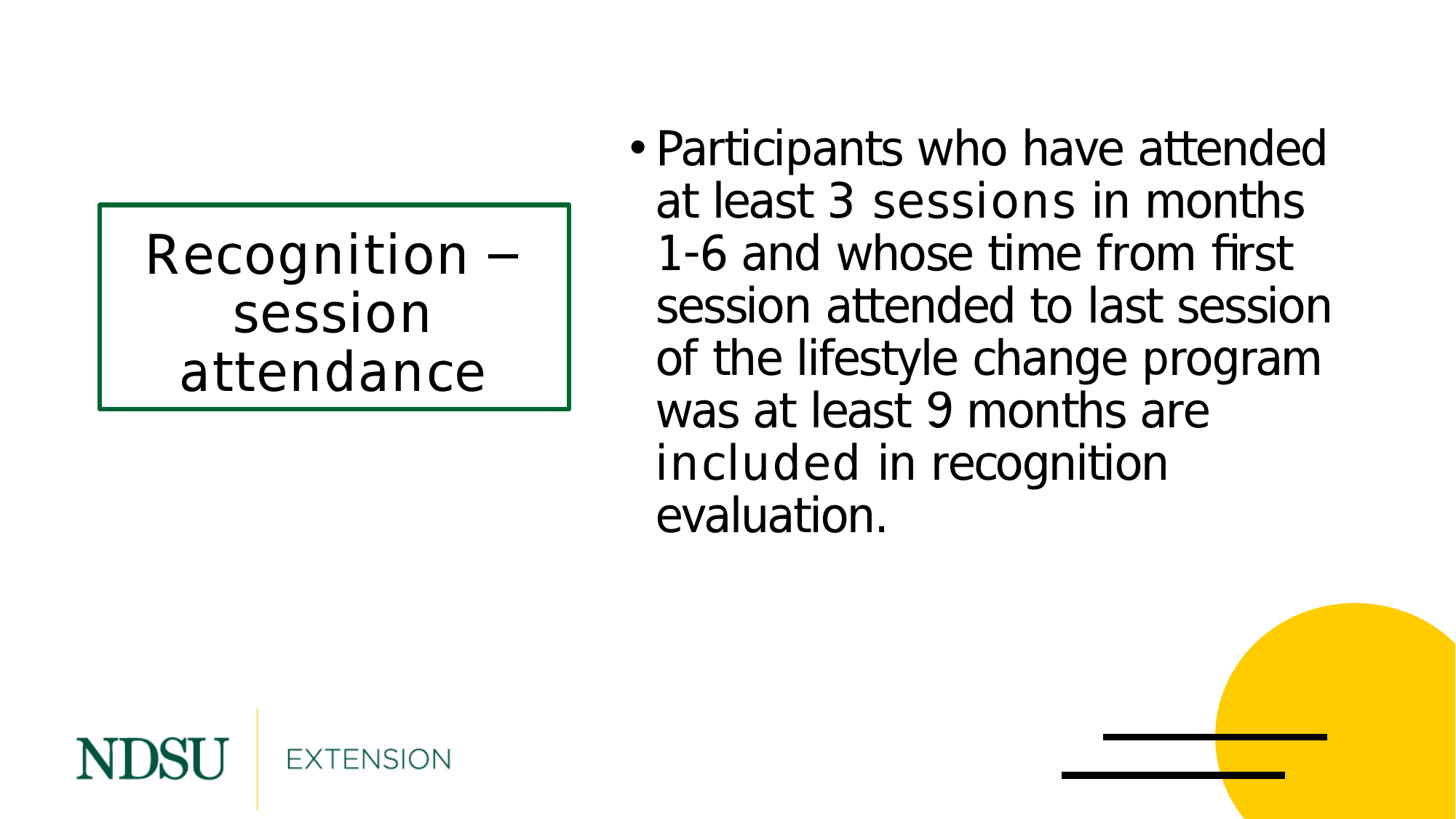

Participants who have attended at least 3 sessions in months 1-6 and whose time from first session attended to last session of the lifestyle change program was at least 9 months are included in recognition evaluation.
# Recognition – session attendance